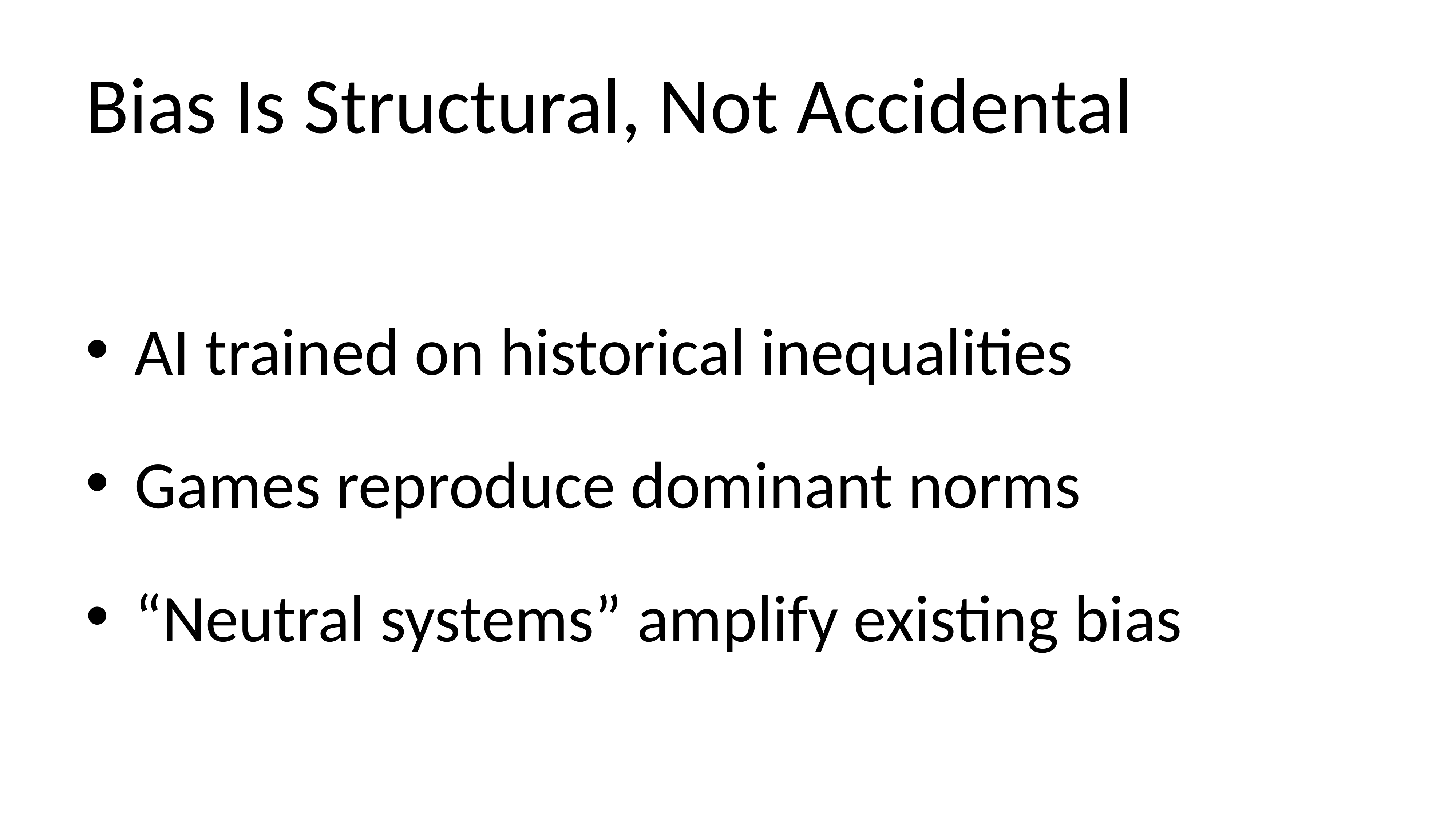

# Bias Is Structural, Not Accidental
AI trained on historical inequalities
Games reproduce dominant norms
“Neutral systems” amplify existing bias